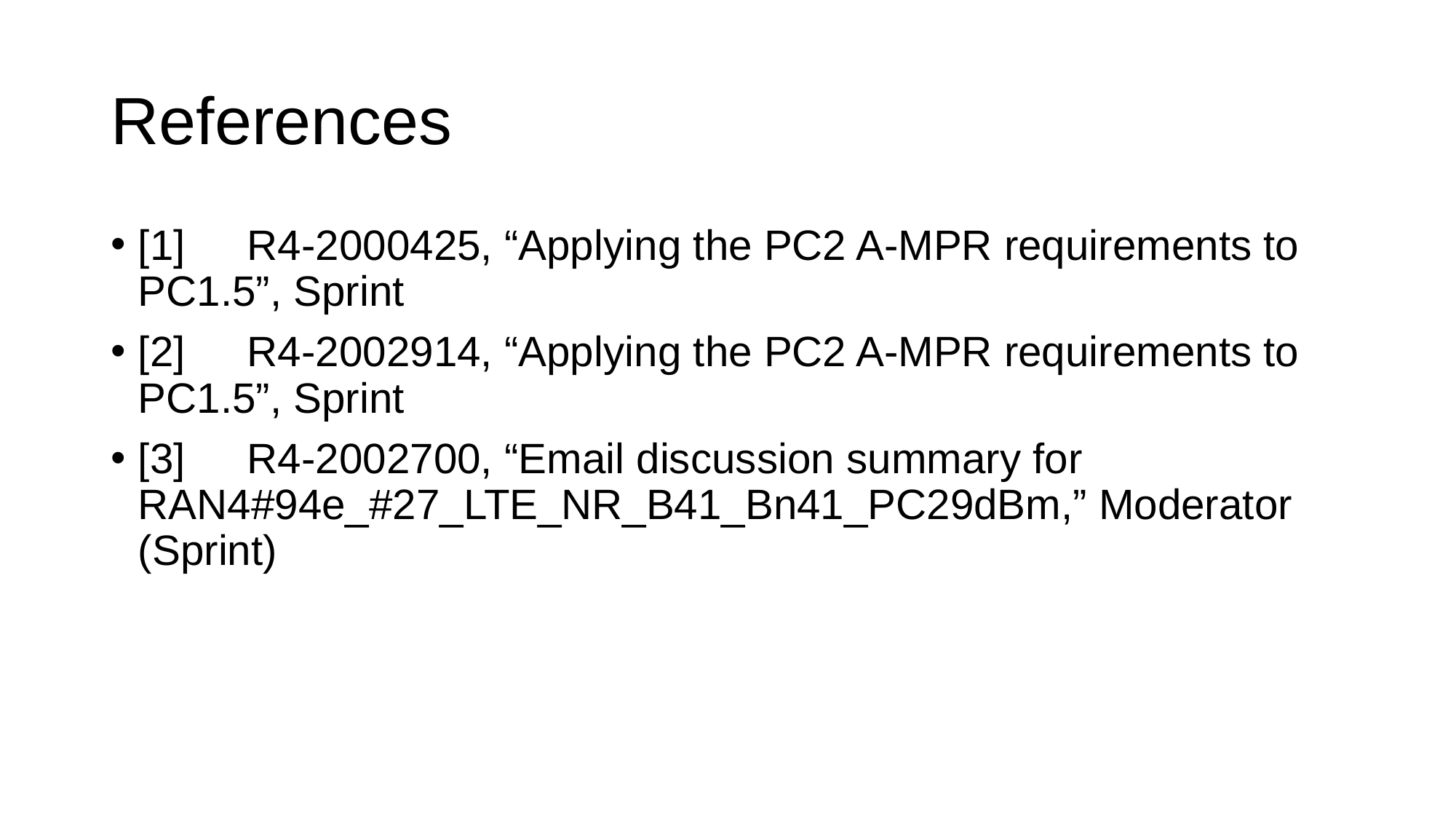

# References
[1]	R4-2000425, “Applying the PC2 A-MPR requirements to PC1.5”, Sprint
[2]	R4-2002914, “Applying the PC2 A-MPR requirements to PC1.5”, Sprint
[3]	R4-2002700, “Email discussion summary for RAN4#94e_#27_LTE_NR_B41_Bn41_PC29dBm,” Moderator (Sprint)